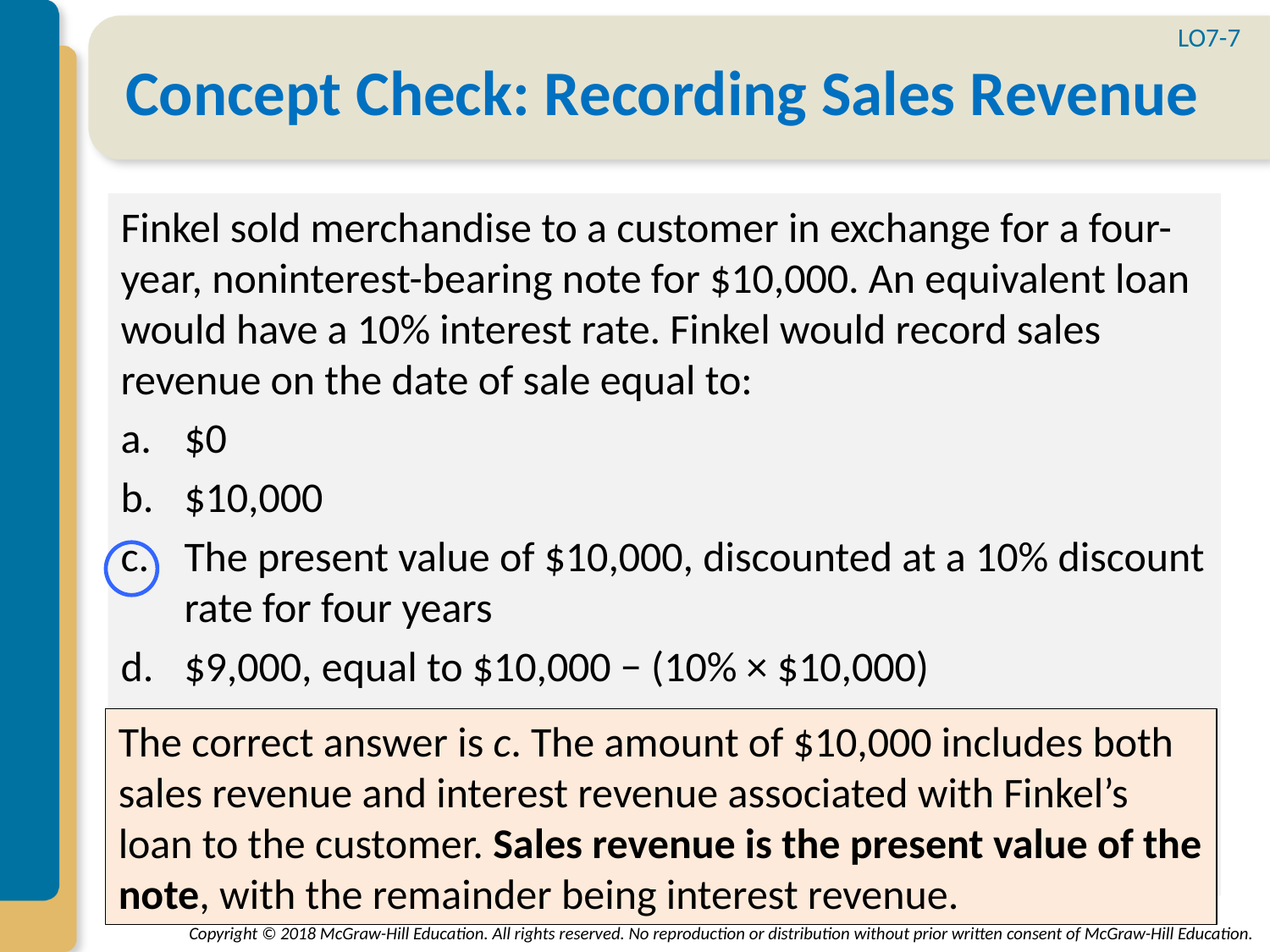

LO7-7
# Concept Check: Recording Sales Revenue
Finkel sold merchandise to a customer in exchange for a four-year, noninterest-bearing note for $10,000. An equivalent loan would have a 10% interest rate. Finkel would record sales revenue on the date of sale equal to:
$0
$10,000
The present value of $10,000, discounted at a 10% discount rate for four years
$9,000, equal to $10,000 − (10% × $10,000)

The correct answer is c. The amount of $10,000 includes both sales revenue and interest revenue associated with Finkel’s loan to the customer. Sales revenue is the present value of the note, with the remainder being interest revenue.